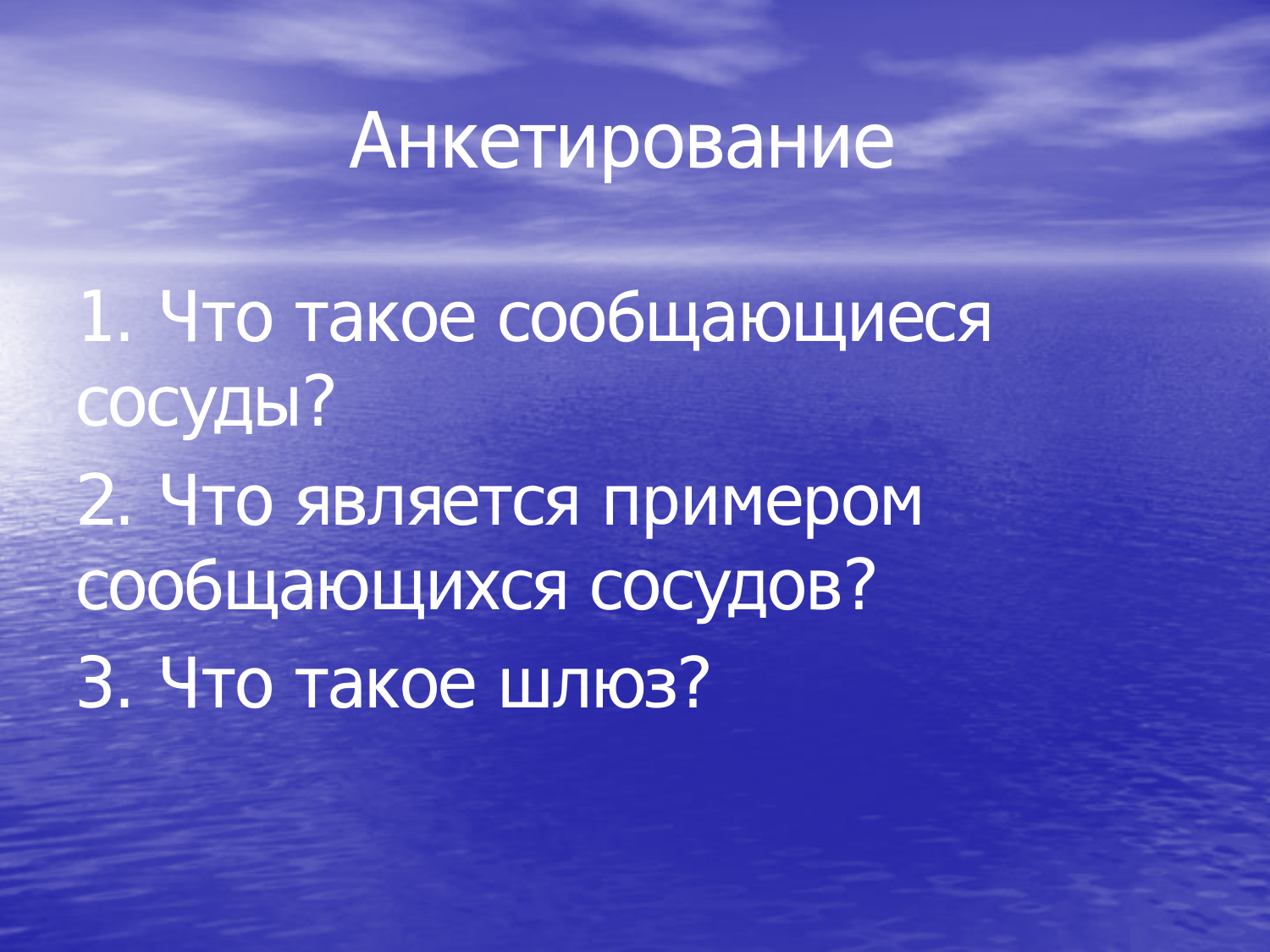

# Анкетирование
1. Что такое сообщающиеся сосуды?
2. Что является примером сообщающихся сосудов?
3. Что такое шлюз?